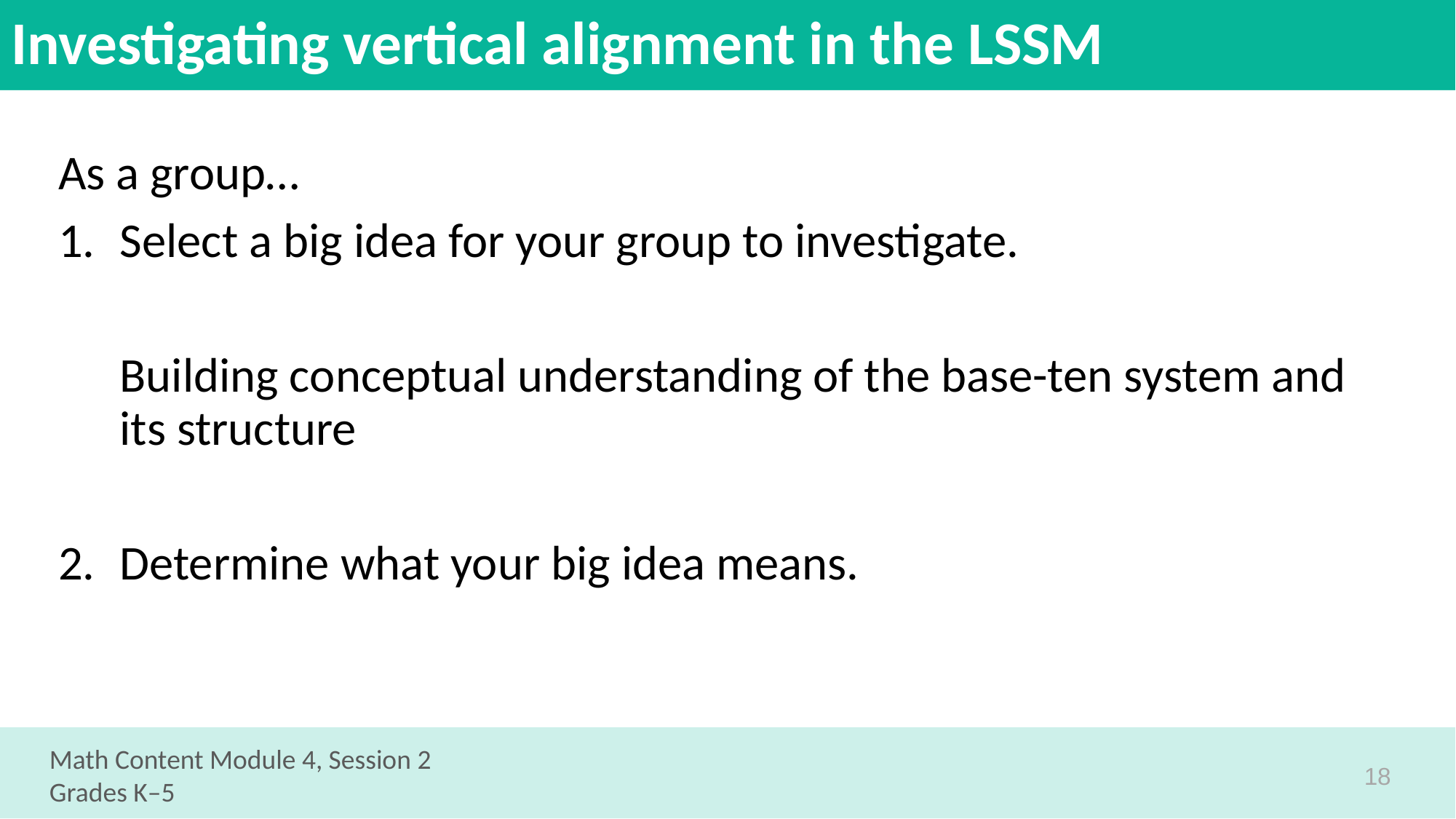

# Investigating vertical alignment in the LSSM
As a group…
Select a big idea for your group to investigate.

Building conceptual understanding of the base-ten system and its structure

Determine what your big idea means.

Math Content Module 4, Session 2
Grades K–5
18